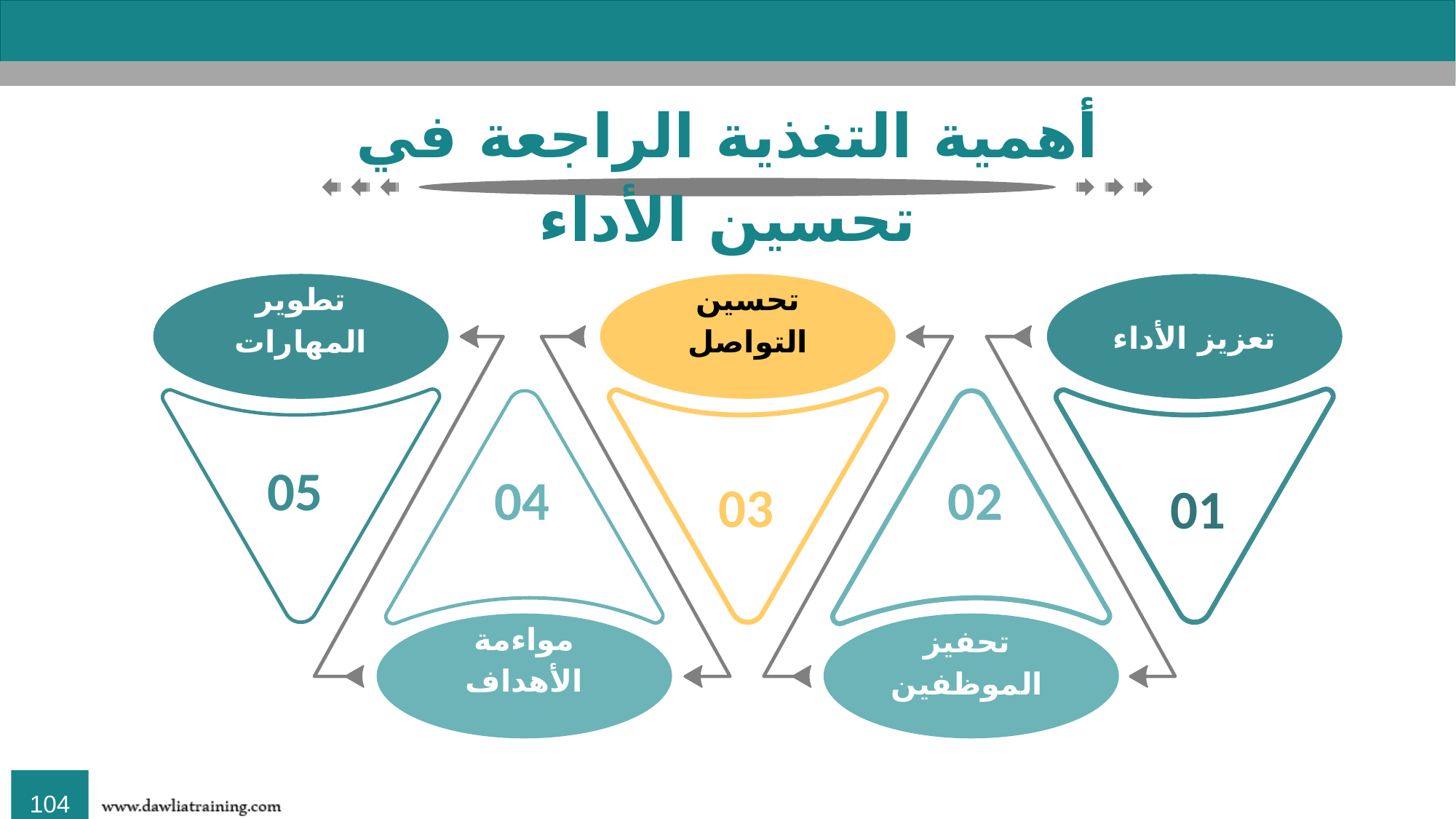

أهمية التغذية الراجعة في تحسين الأداء

تطوير المهارات

05

تحسين التواصل

03

تعزيز الأداء

01

04

مواءمة الأهداف

02

تحفيز الموظفين